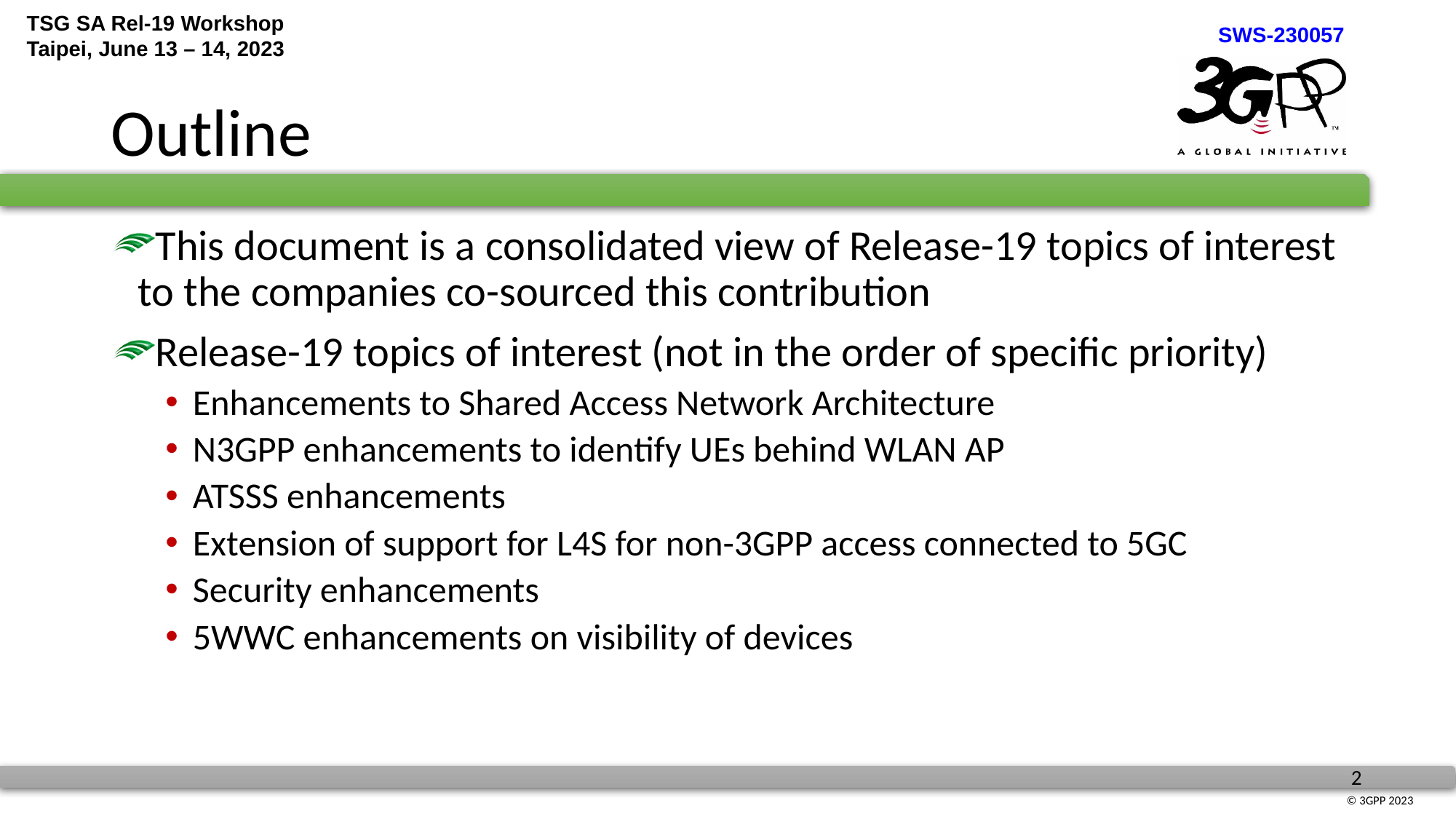

# Outline
This document is a consolidated view of Release-19 topics of interest to the companies co-sourced this contribution
Release-19 topics of interest (not in the order of specific priority)
Enhancements to Shared Access Network Architecture
N3GPP enhancements to identify UEs behind WLAN AP
ATSSS enhancements
Extension of support for L4S for non-3GPP access connected to 5GC
Security enhancements
5WWC enhancements on visibility of devices